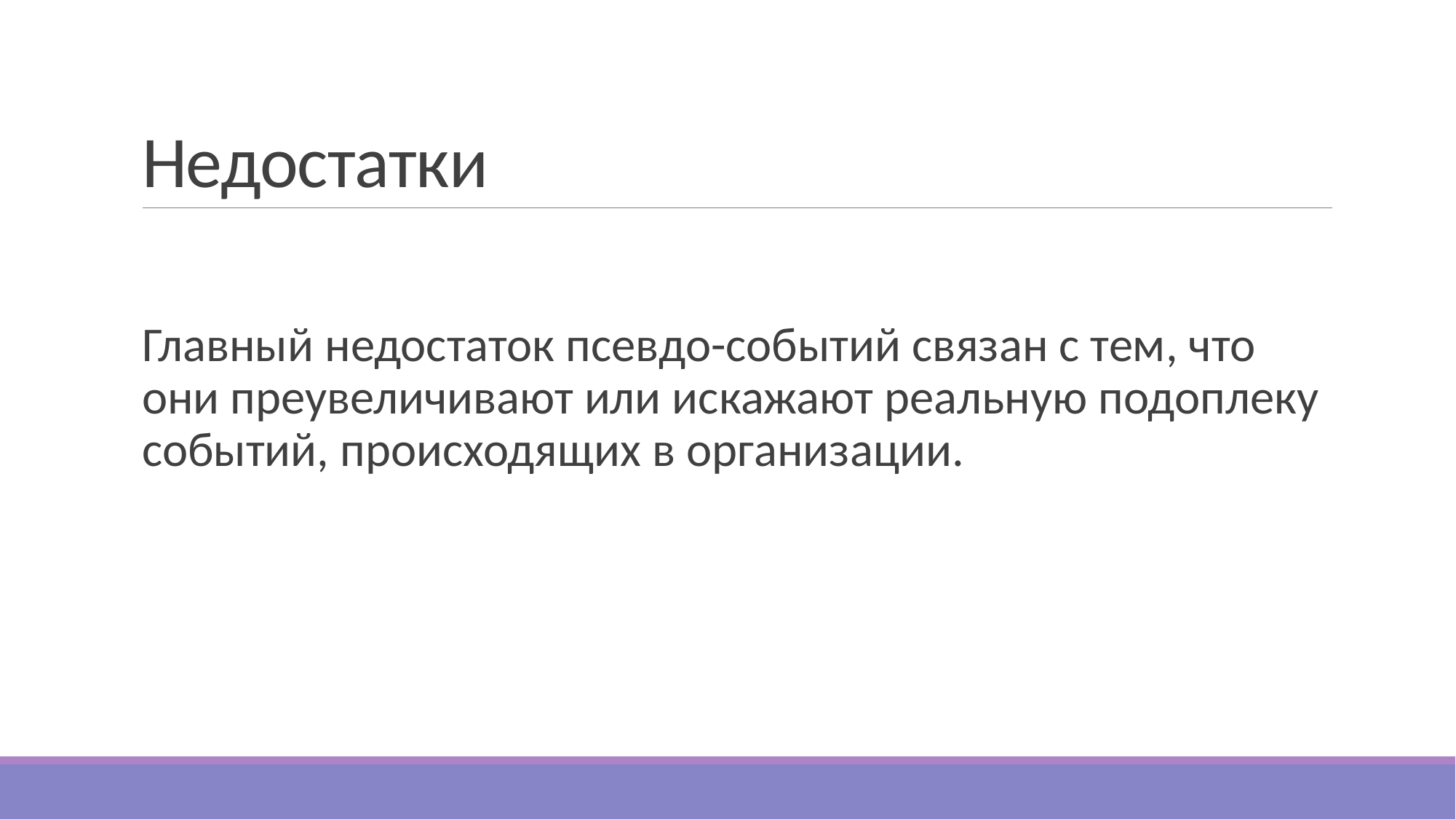

# Недостатки
Главный недостаток псевдо-событий связан с тем, что они преувеличивают или искажают реальную подоплеку событий, происходящих в организации.